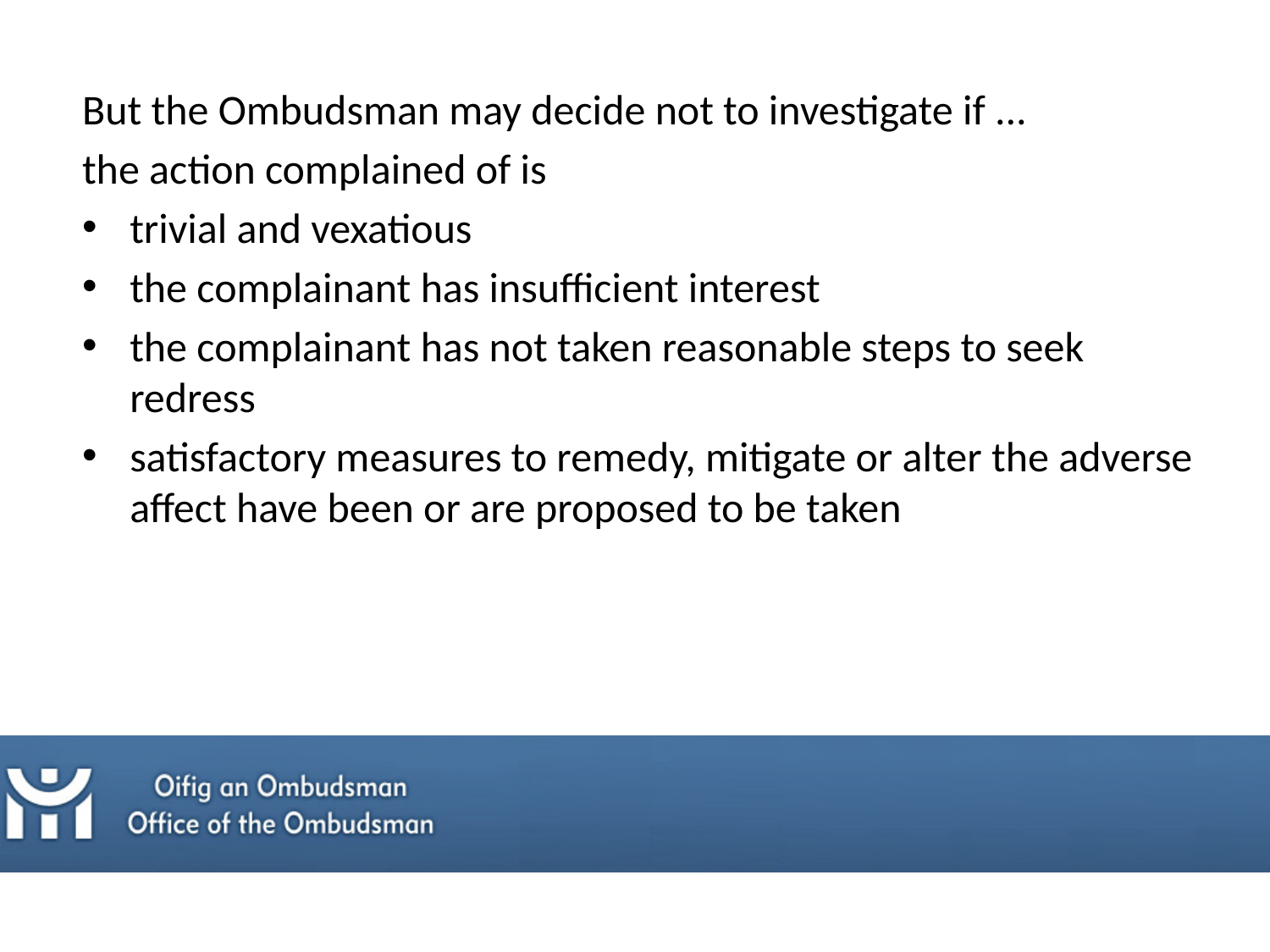

But the Ombudsman may decide not to investigate if ...
the action complained of is
trivial and vexatious
the complainant has insufficient interest
the complainant has not taken reasonable steps to seek redress
satisfactory measures to remedy, mitigate or alter the adverse affect have been or are proposed to be taken